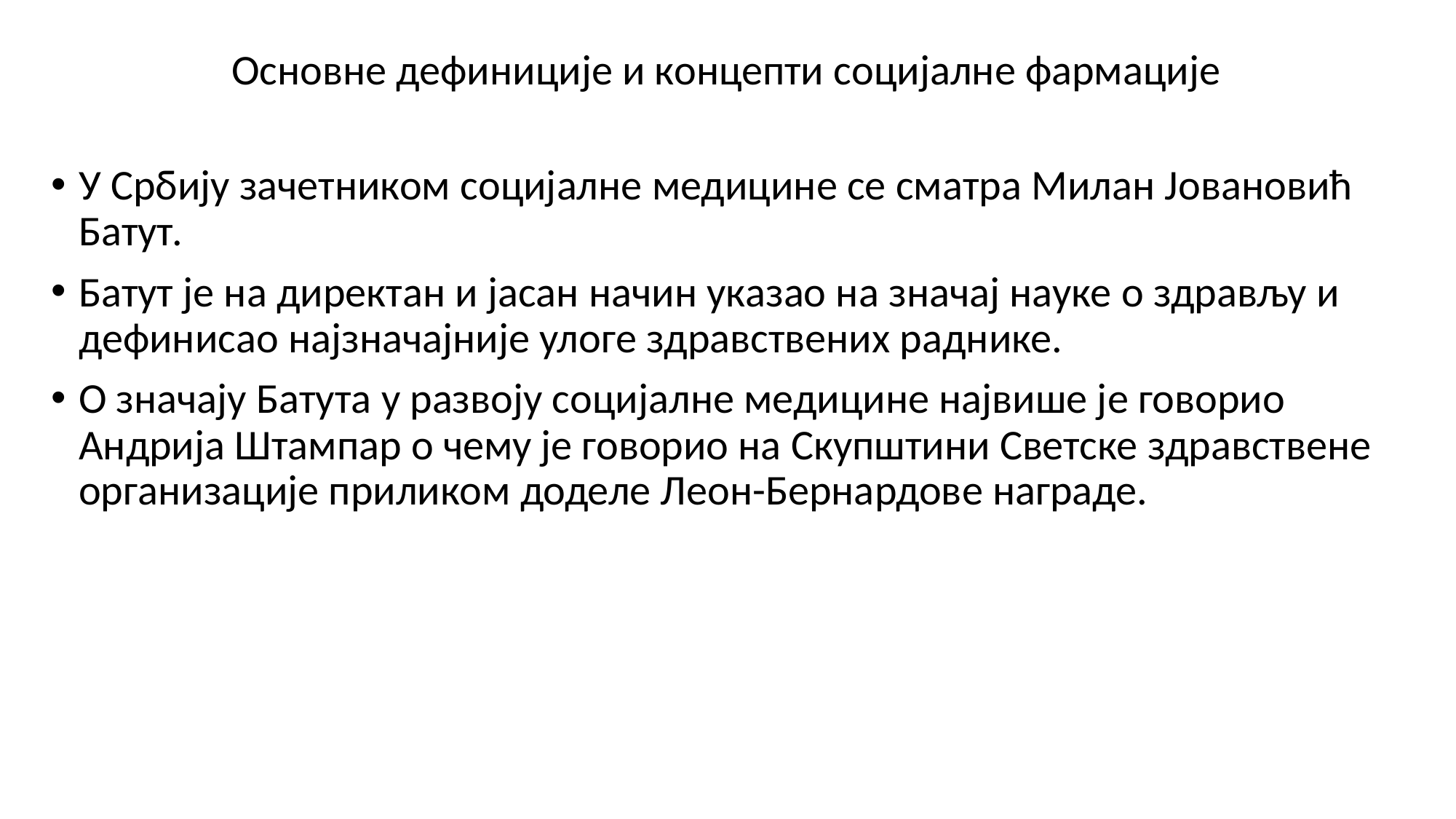

# Основне дефиниције и концепти социјалне фармације
У Србију зачетником социјалне медицине се сматра Милан Јовановић Батут.
Батут је на директан и јасан начин указао на значај науке о здрављу и дефинисао најзначајније улоге здравствених раднике.
О значају Батута у развоју социјалне медицине највише је говорио Андрија Штампар о чему је говорио на Скупштини Светске здравствене организације приликом доделе Леон-Бернардове награде.